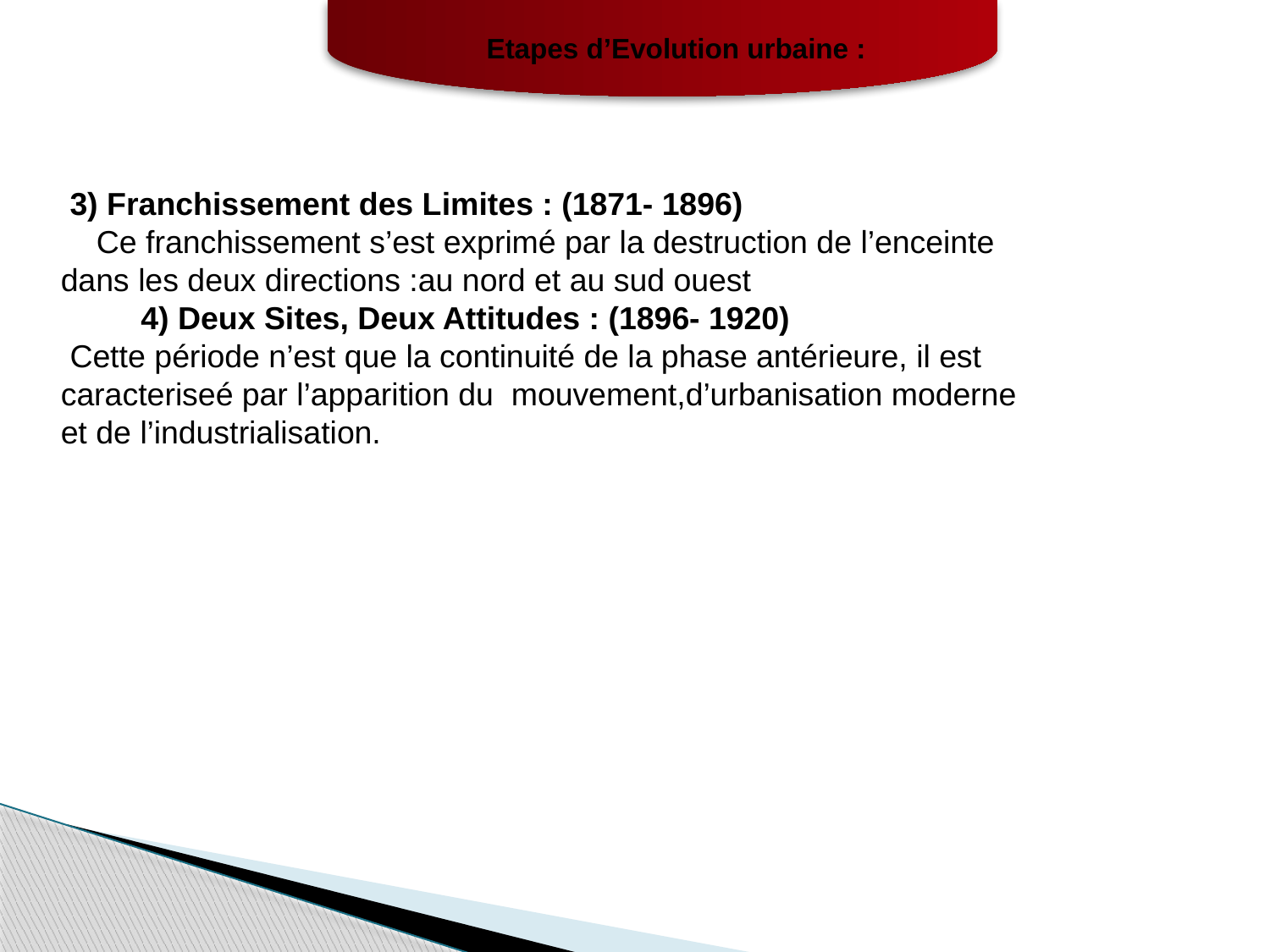

Etapes d’Evolution urbaine :
 3) Franchissement des Limites : (1871- 1896)
    Ce franchissement s’est exprimé par la destruction de l’enceinte dans les deux directions :au nord et au sud ouest
         4) Deux Sites, Deux Attitudes : (1896- 1920)
 Cette période n’est que la continuité de la phase antérieure, il est caracteriseé par l’apparition du  mouvement,d’urbanisation moderne et de l’industrialisation.